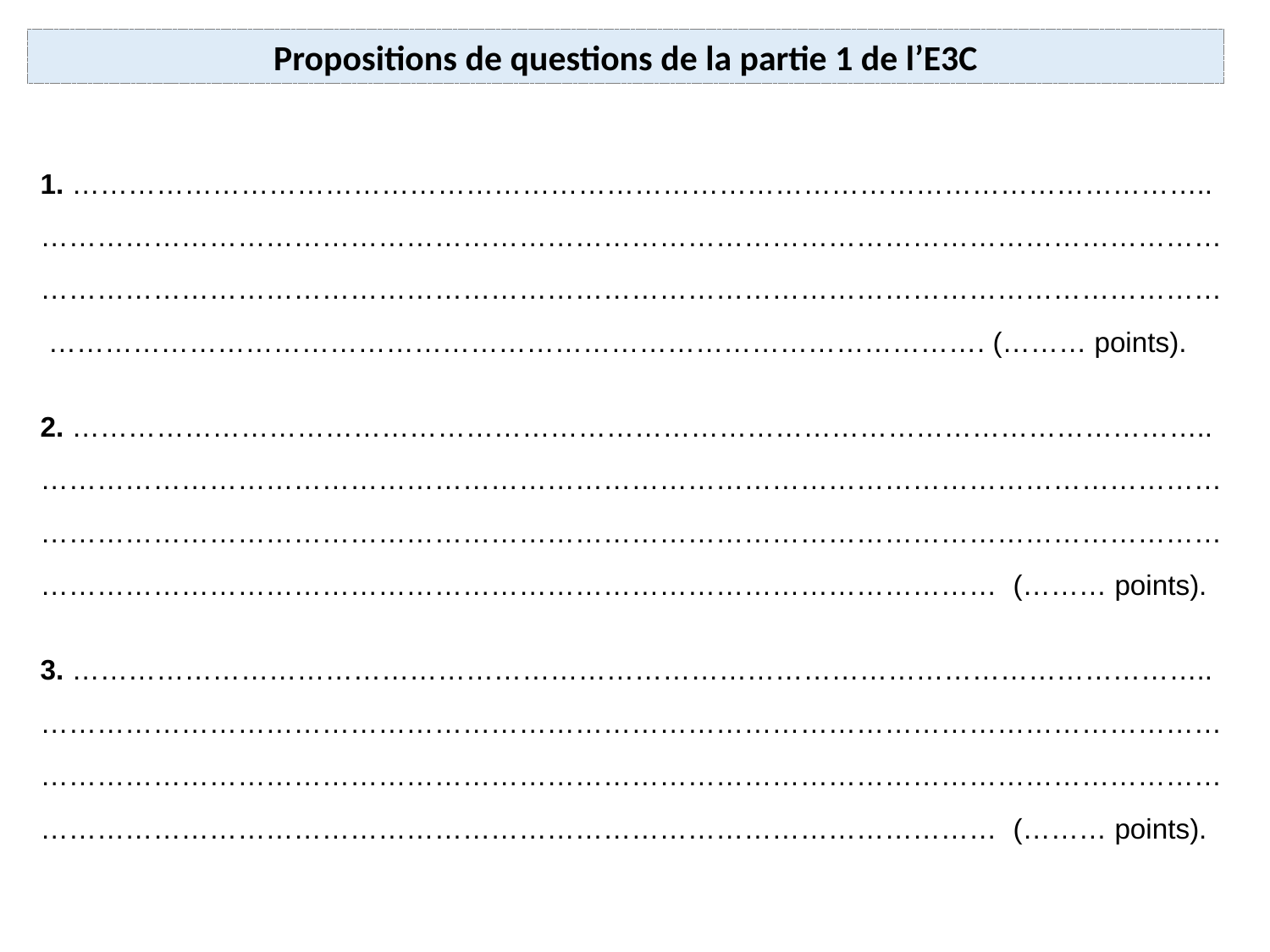

Propositions de questions de la partie 1 de l’E3C
1. …………………………………………………………………………………………………………..
………………………………………………………………………………………………………………………………………………………………………………………………………………………………  ………………………………………………………………………………………. (……… points).
2. …………………………………………………………………………………………………………..
…………………………………………………………………………………………………………………………………………………………………………………………………………………………………………………………………………………………………………………………  (……… points).
3. …………………………………………………………………………………………………………..
…………………………………………………………………………………………………………………………………………………………………………………………………………………………………………………………………………………………………………………………  (……… points).